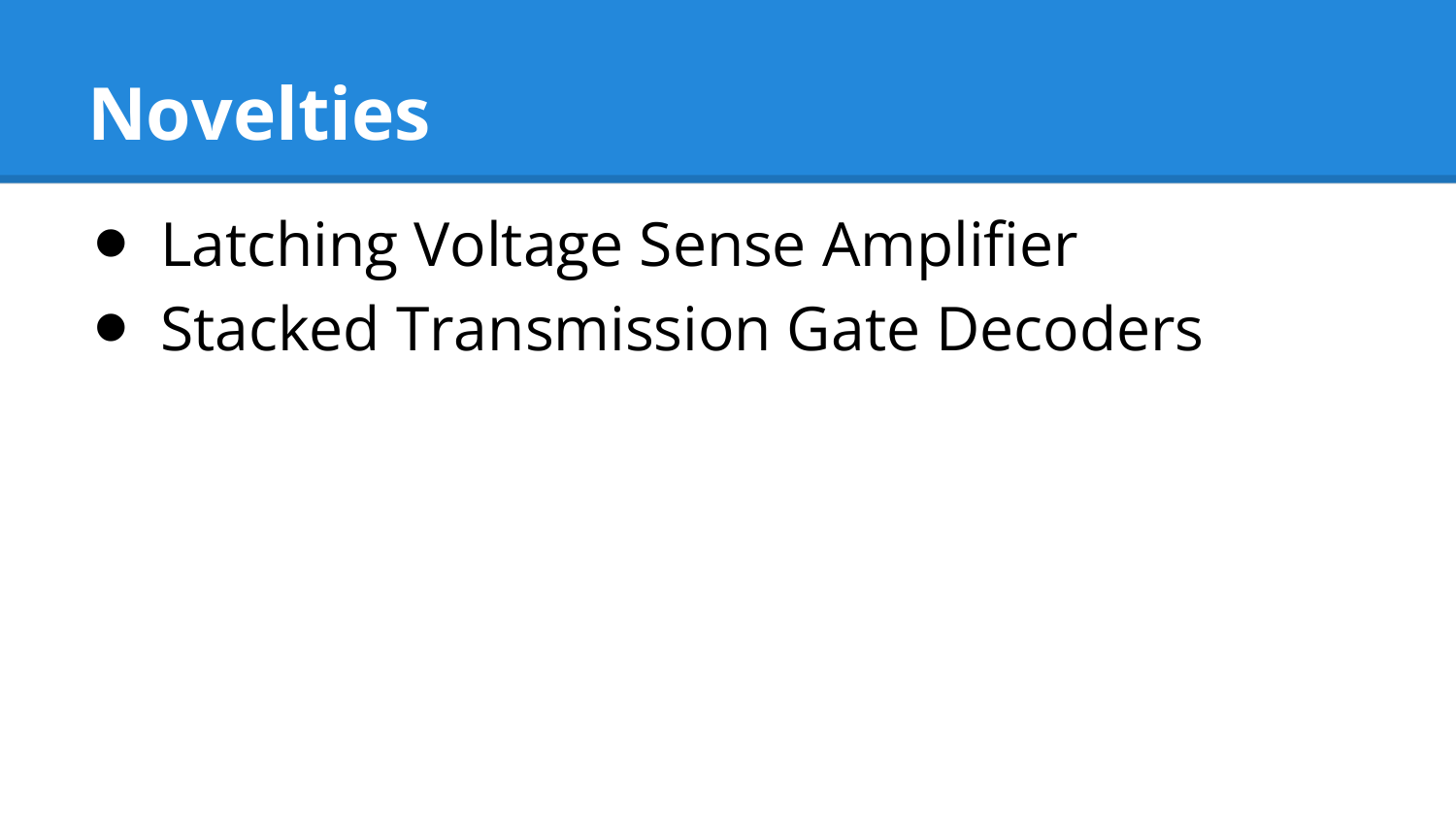

# Novelties
Latching Voltage Sense Amplifier
Stacked Transmission Gate Decoders